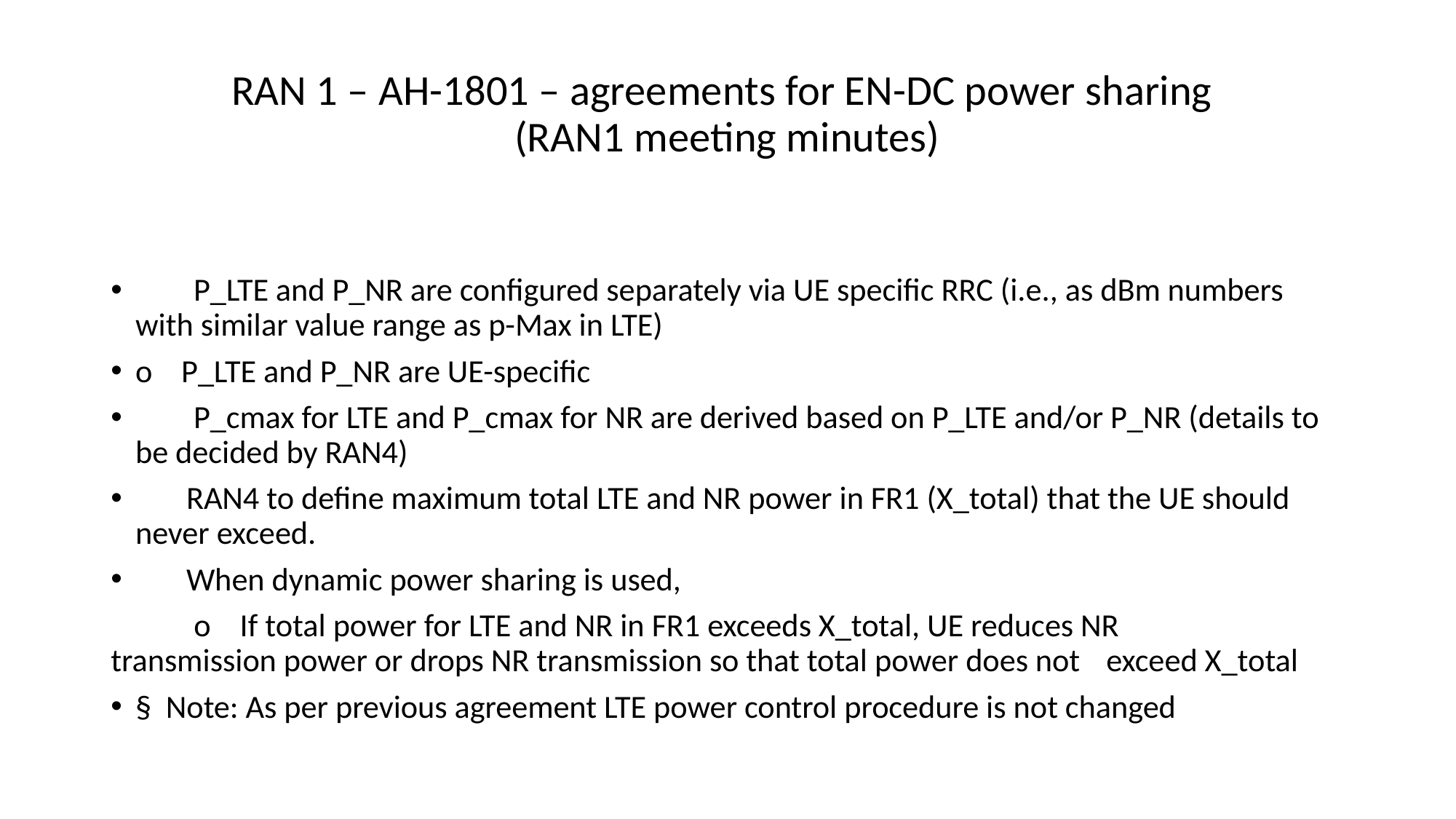

# RAN 1 – AH-1801 – agreements for EN-DC power sharing (RAN1 meeting minutes)

        P_LTE and P_NR are configured separately via UE specific RRC (i.e., as dBm numbers with similar value range as p-Max in LTE)
o    P_LTE and P_NR are UE-specific
        P_cmax for LTE and P_cmax for NR are derived based on P_LTE and/or P_NR (details to be decided by RAN4)
       RAN4 to define maximum total LTE and NR power in FR1 (X_total) that the UE should never exceed.
       When dynamic power sharing is used,
	o    If total power for LTE and NR in FR1 exceeds X_total, UE reduces NR 		transmission power or drops NR transmission so that total power does not 	exceed X_total
§  Note: As per previous agreement LTE power control procedure is not changed